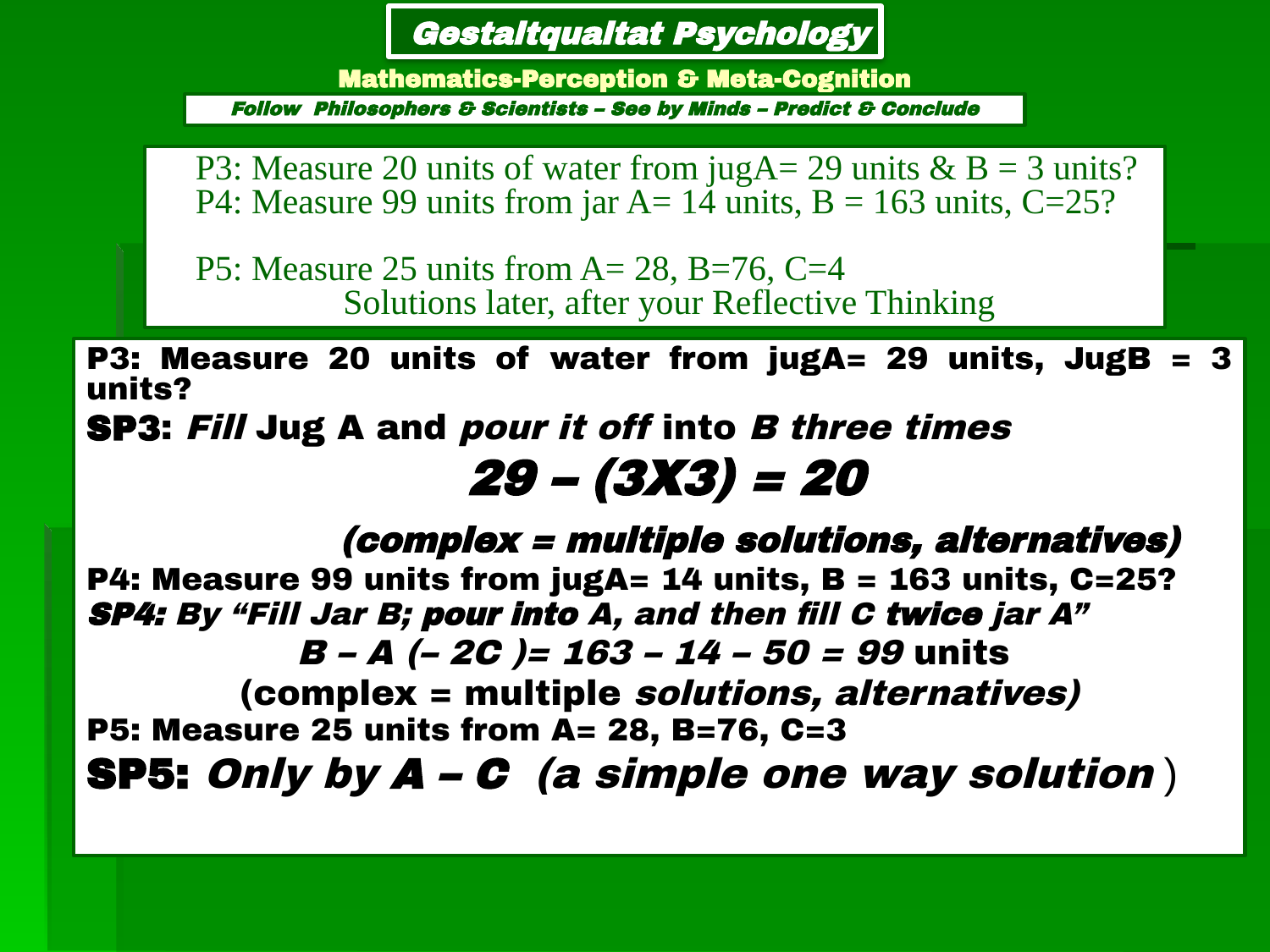

Gestaltqualtat Psychology
Mathematics-Perception & Meta-Cognition
Follow  Philosophers & Scientists – See by Minds – Predict & Conclude
P3: Measure 20 units of water from jugA= 29 units & B = 3 units?
P4: Measure 99 units from jar A= 14 units, B = 163 units, C=25?
P5: Measure 25 units from A= 28, B=76, C=4
Solutions later, after your Reflective Thinking
P3: Measure 20 units of water from jugA= 29 units, JugB = 3 units?
SP3: Fill Jug A and pour it off into B three times
			29 – (3X3) = 20
		(complex = multiple solutions, alternatives)
P4: Measure 99 units from jugA= 14 units, B = 163 units, C=25?
SP4: By “Fill Jar B; pour into A, and then fill C twice jar A”
B – A (– 2C )= 163 – 14 – 50 = 99 units
(complex = multiple solutions, alternatives)
P5: Measure 25 units from A= 28, B=76, C=3
SP5: Only by A – C  (a simple one way solution )